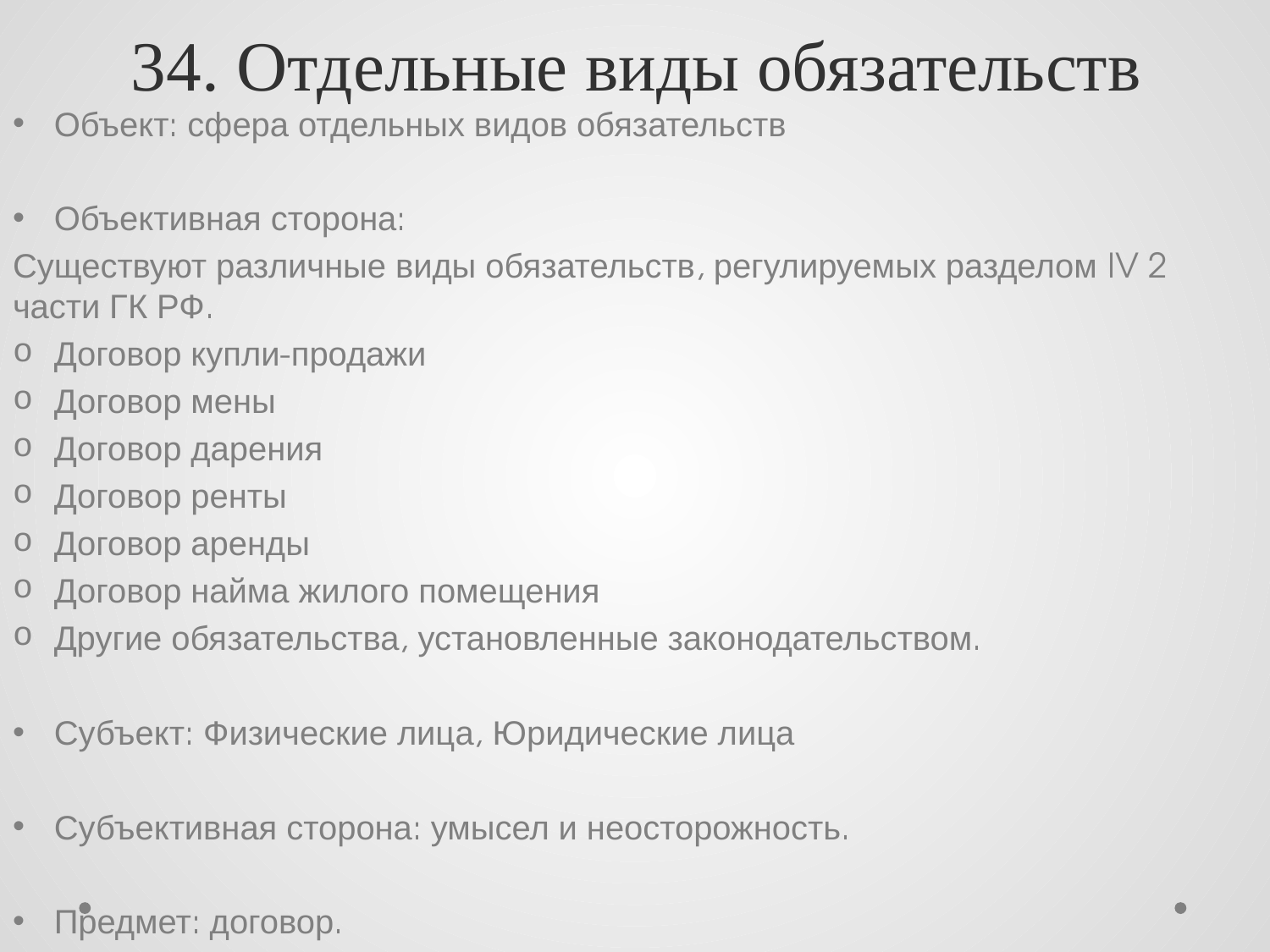

# 34. Отдельные виды обязательств
Объект: сфера отдельных видов обязательств

Объективная сторона:
Существуют различные виды обязательств, регулируемых разделом IV 2 части ГК РФ.
Договор купли-продажи
Договор мены
Договор дарения
Договор ренты
Договор аренды
Договор найма жилого помещения
Другие обязательства, установленные законодательством.

Субъект: Физические лица, Юридические лица

Субъективная сторона: умысел и неосторожность.

Предмет: договор.